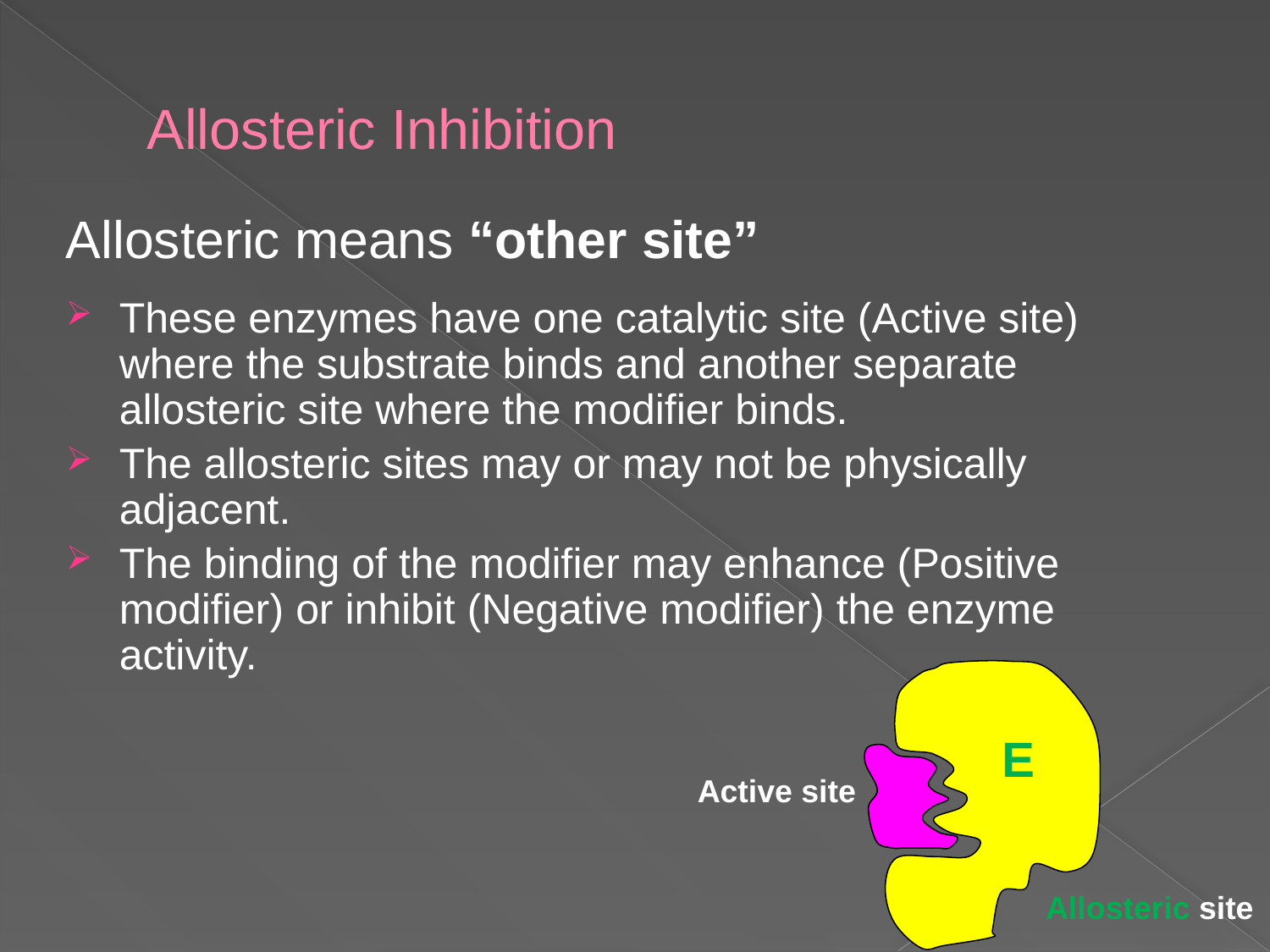

# Allosteric Inhibition
Allosteric means “other site”

These enzymes have one catalytic site (Active site) where the substrate binds and another separate allosteric site where the modifier binds.
The allosteric sites may or may not be physically adjacent.
The binding of the modifier may enhance (Positive modifier) or inhibit (Negative modifier) the enzyme activity.

E

Active site
Allosteric site